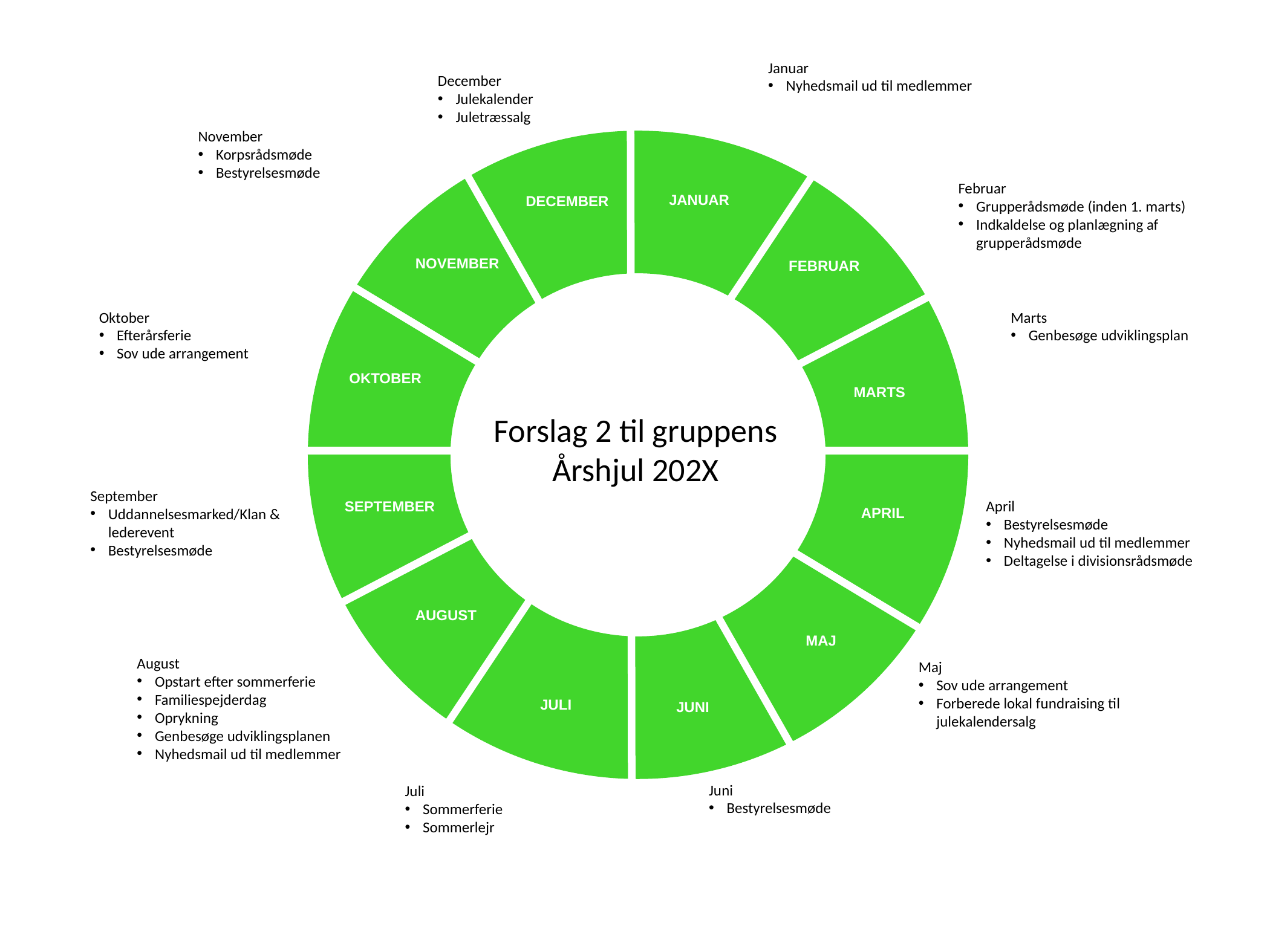

Januar
Nyhedsmail ud til medlemmer

December
Julekalender
Juletræssalg

JANUAR
DECEMBER
NOVEMBER
FEBRUAR
OKTOBER
MARTS
SEPTEMBER
APRIL
AUGUST
MAJ
JULI
JUNI
November
Korpsrådsmøde
Bestyrelsesmøde
Februar
Grupperådsmøde (inden 1. marts)
Indkaldelse og planlægning af grupperådsmøde
Oktober
Efterårsferie
Sov ude arrangement
Marts
Genbesøge udviklingsplan

Forslag 2 til gruppens
Årshjul 202X
September
Uddannelsesmarked/Klan & lederevent
Bestyrelsesmøde

April
Bestyrelsesmøde
Nyhedsmail ud til medlemmer
Deltagelse i divisionsrådsmøde
August
Opstart efter sommerferie
Familiespejderdag
Oprykning
Genbesøge udviklingsplanen
Nyhedsmail ud til medlemmer
Maj
Sov ude arrangement
Forberede lokal fundraising til julekalendersalg
Juni
Bestyrelsesmøde
Juli
Sommerferie
Sommerlejr